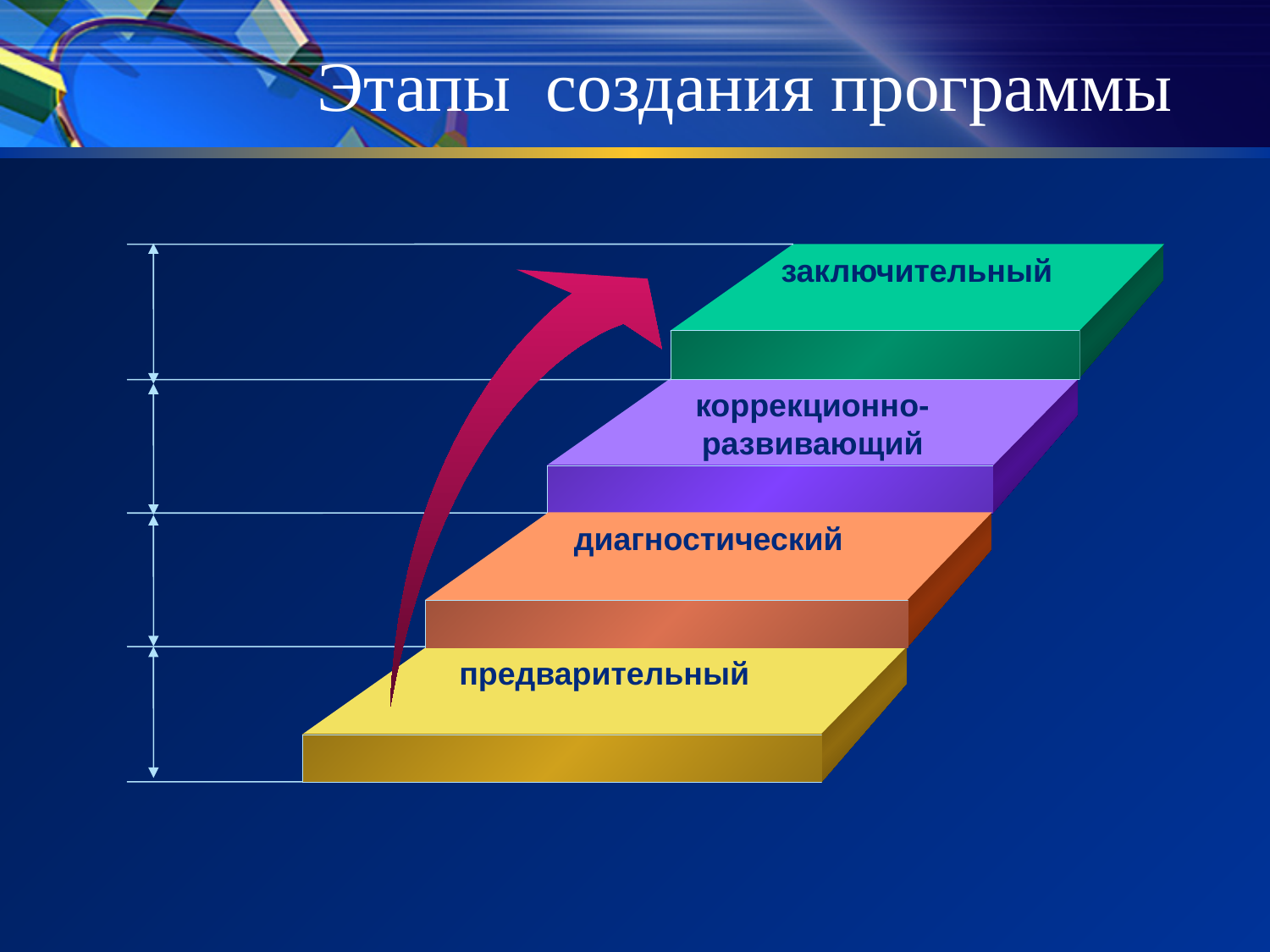

# Этапы  создания программы

заключительный

коррекционно-
развивающий

диагностический

предварительный